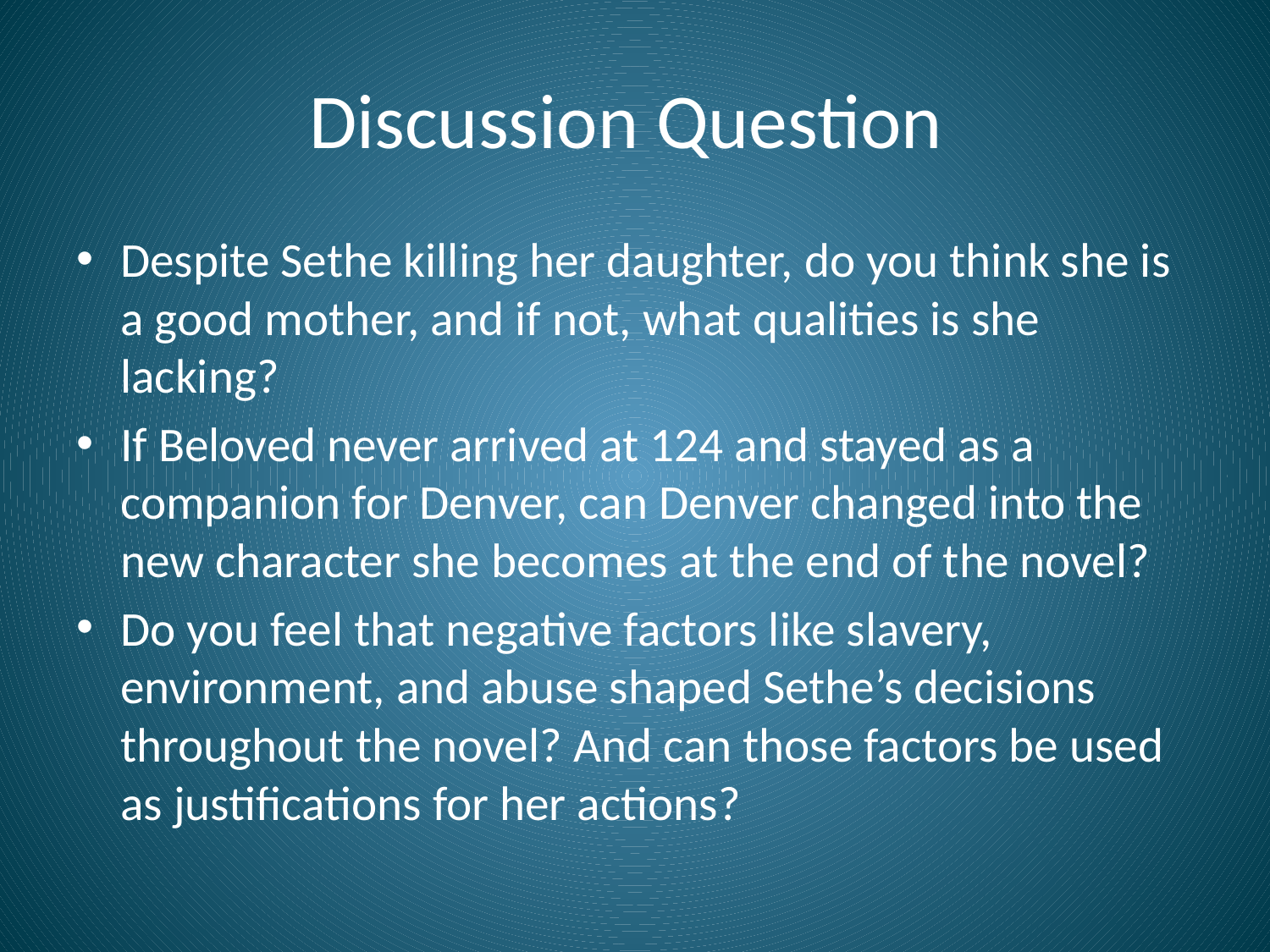

# Discussion Question
Despite Sethe killing her daughter, do you think she is a good mother, and if not, what qualities is she lacking?
If Beloved never arrived at 124 and stayed as a companion for Denver, can Denver changed into the new character she becomes at the end of the novel?
Do you feel that negative factors like slavery, environment, and abuse shaped Sethe’s decisions throughout the novel? And can those factors be used as justifications for her actions?